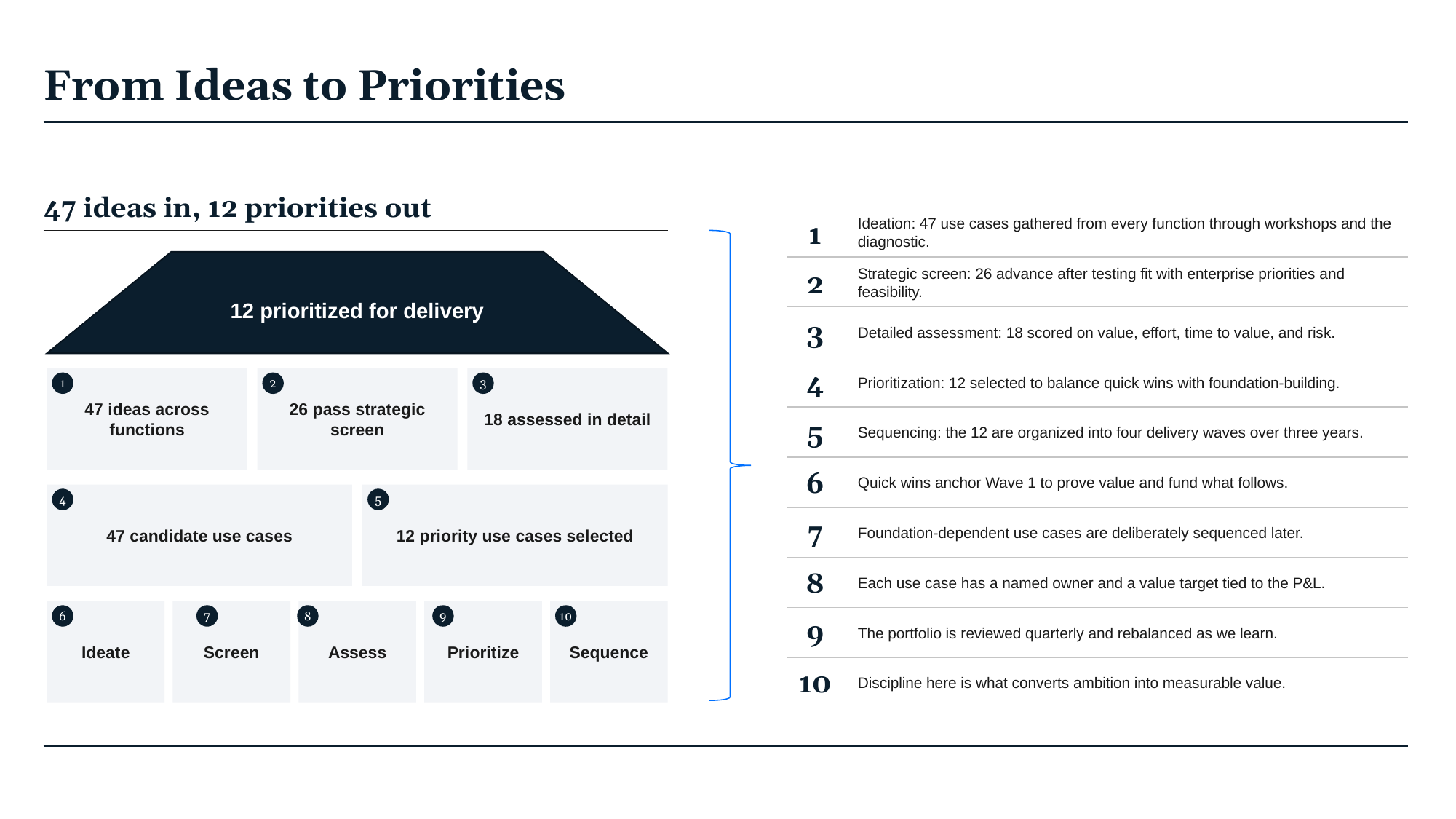

# From Ideas to Priorities
47 ideas in, 12 priorities out
Ideation: 47 use cases gathered from every function through workshops and the diagnostic.
1

Strategic screen: 26 advance after testing fit with enterprise priorities and feasibility.
2
12 prioritized for delivery
Detailed assessment: 18 scored on value, effort, time to value, and risk.
3
Prioritization: 12 selected to balance quick wins with foundation-building.
4
47 ideas across functions
26 pass strategic screen
18 assessed in detail
1
2
3
Sequencing: the 12 are organized into four delivery waves over three years.
5
Quick wins anchor Wave 1 to prove value and fund what follows.
6
47 candidate use cases
12 priority use cases selected
4
5
Foundation-dependent use cases are deliberately sequenced later.
7
Each use case has a named owner and a value target tied to the P&L.
8
Ideate
Screen
Assess
Prioritize
Sequence
6
7
8
9
10
The portfolio is reviewed quarterly and rebalanced as we learn.
9
10
Discipline here is what converts ambition into measurable value.